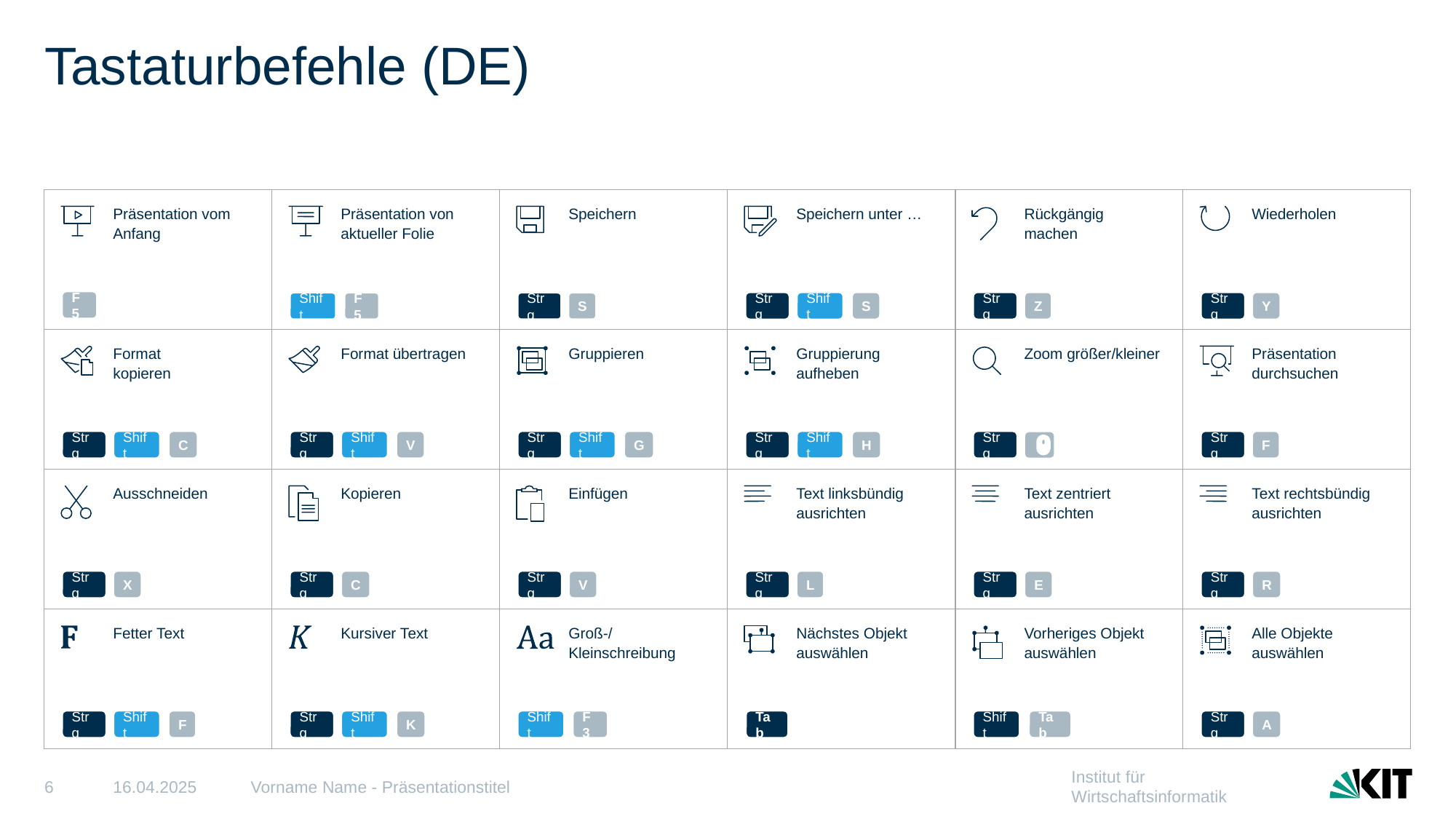

# Tastaturbefehle (DE)
Wiederholen
Präsentation vom Anfang
Präsentation von aktueller Folie
Speichern
Speichern unter …
Rückgängig
machen

F5
Strg
Shift
S
Strg
Strg
Z
Y
Shift
F5
Strg
S
Format
kopieren
Format übertragen
Gruppieren
Gruppierung aufheben
Zoom größer/kleiner
Präsentation durchsuchen

Strg
Shift
C
Strg
Shift
V
Strg
Shift
G
Strg
Shift
H
Strg
F
Strg

Ausschneiden
Kopieren
Einfügen
Text linksbündig ausrichten
Text zentriert ausrichten
Text rechtsbündig ausrichten

Strg
X
Strg
C
Strg
V
Strg
L
Strg
E
Strg
R
Fetter Text
Kursiver Text
Groß-/Kleinschreibung
Nächstes Objekt auswählen
Vorheriges Objekt auswählen
Alle Objekte auswählen

F
Tab
Tab
A
Strg
Shift
Strg
Shift
K
Shift
F3
Shift
Strg
6
16.04.2025
Vorname Name - Präsentationstitel